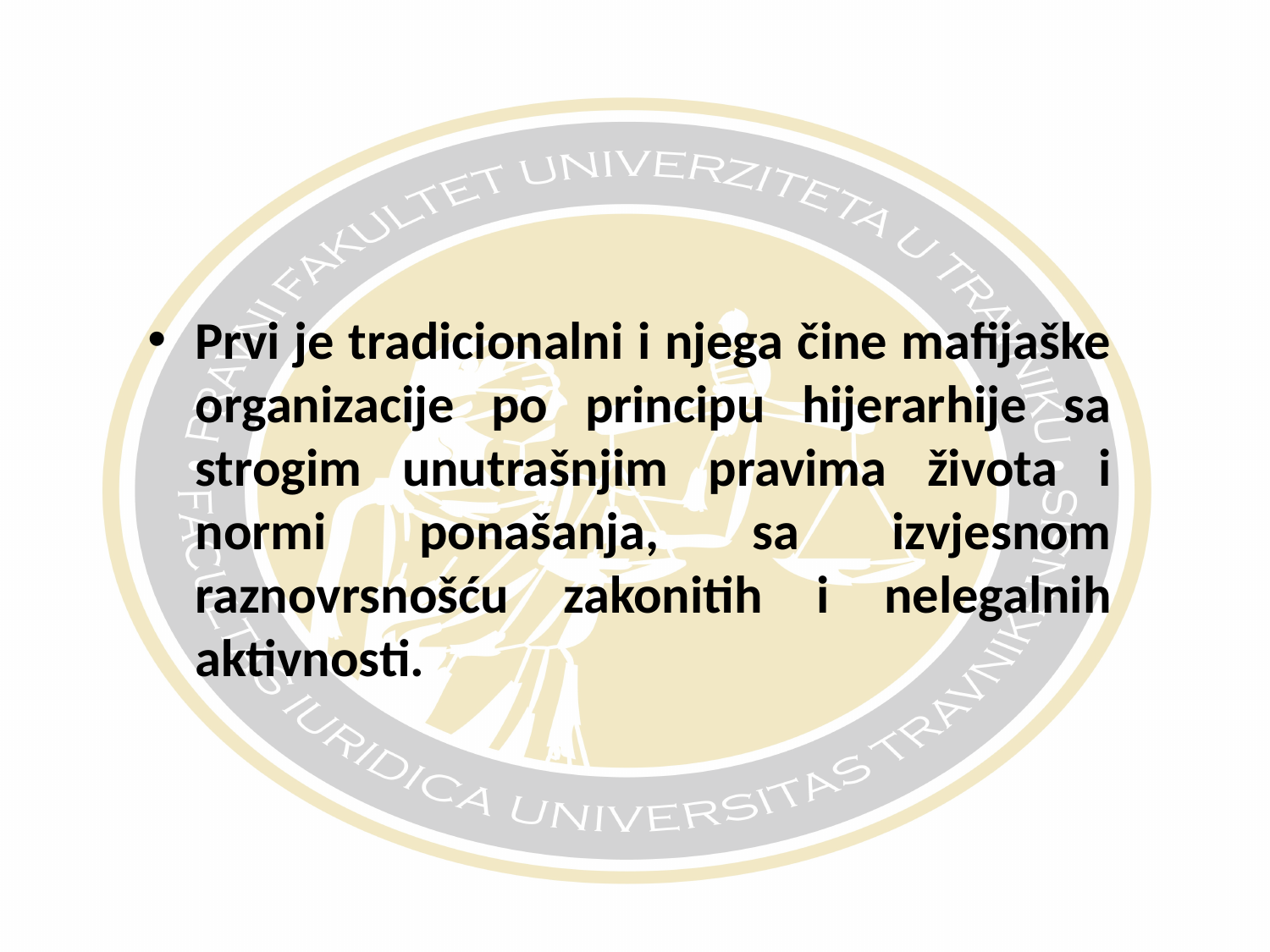

#
Prvi je tradicionalni i njega čine mafijaške organizacije po principu hijerarhije sa strogim unutrašnjim pravima života i normi ponašanja, sa izvjesnom raznovrsnošću zakonitih i nelegalnih aktivnosti.